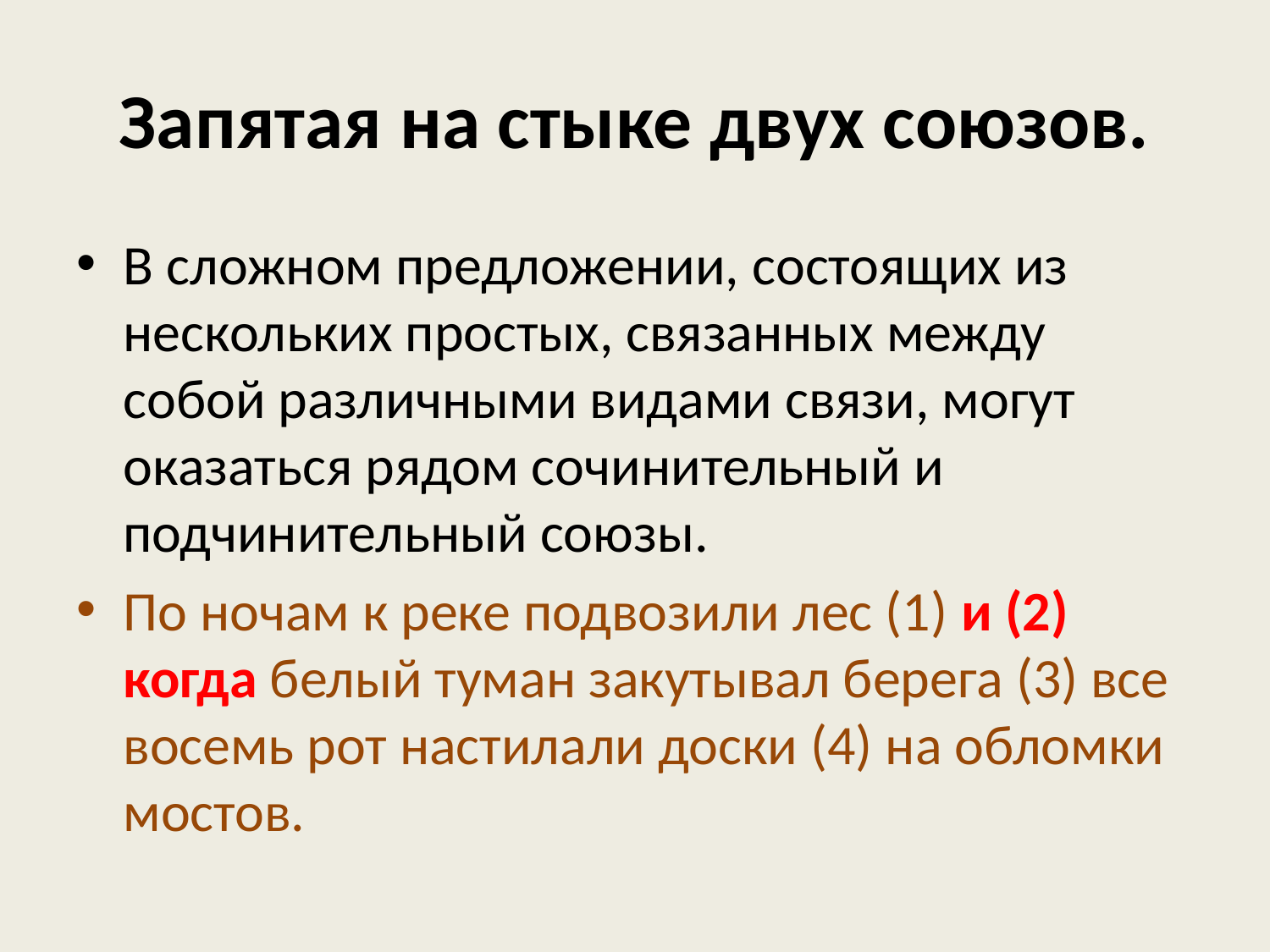

# Запятая на стыке двух союзов.
В сложном предложении, состоящих из нескольких простых, связанных между собой различными видами связи, могут оказаться рядом сочинительный и подчинительный союзы.
По ночам к реке подвозили лес (1) и (2) когда белый туман закутывал берега (3) все восемь рот настилали доски (4) на обломки мостов.